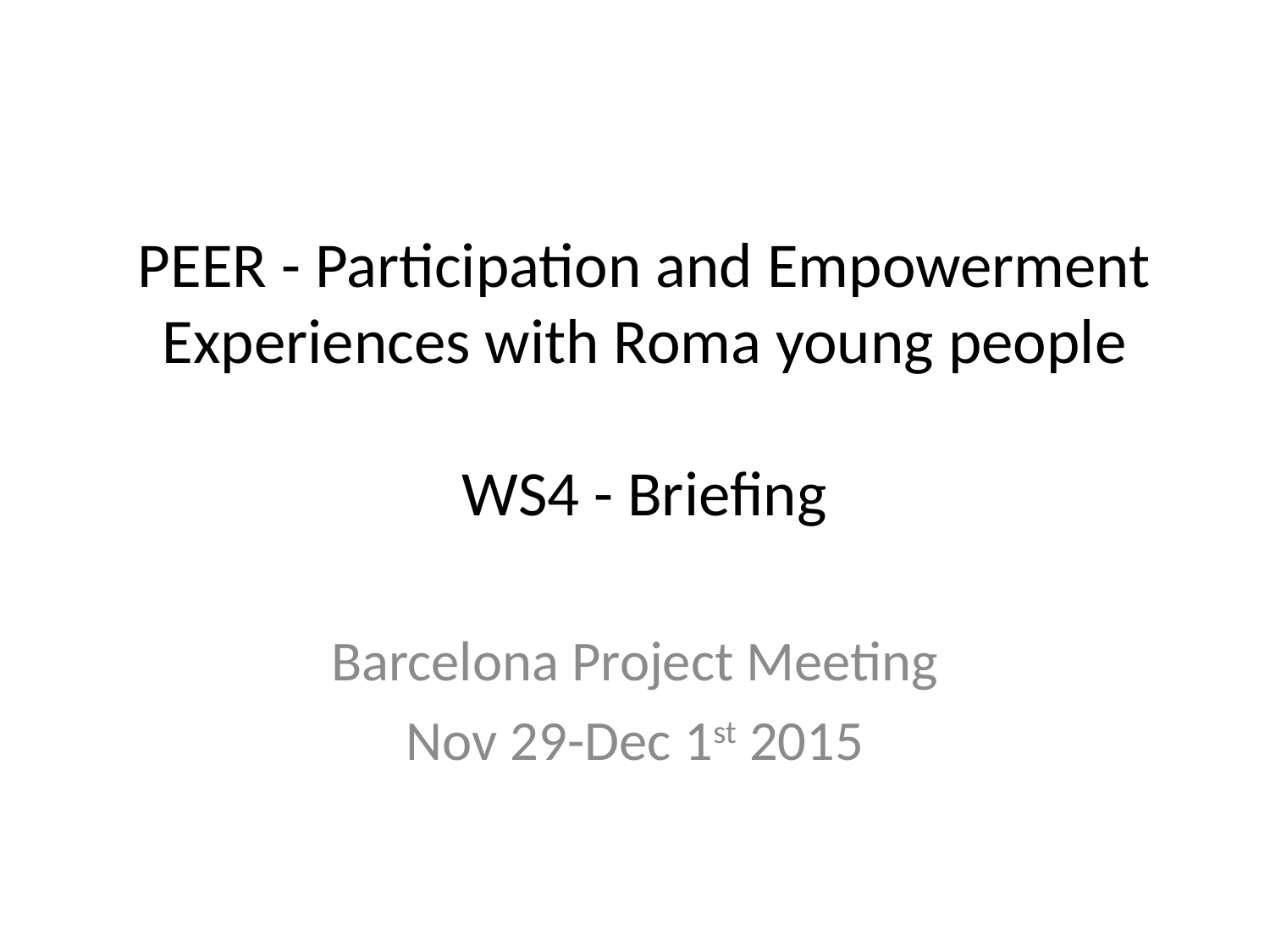

# PEER - Participation and Empowerment Experiences with Roma young people WS4 - Briefing

Barcelona Project Meeting
Nov 29-Dec 1st 2015